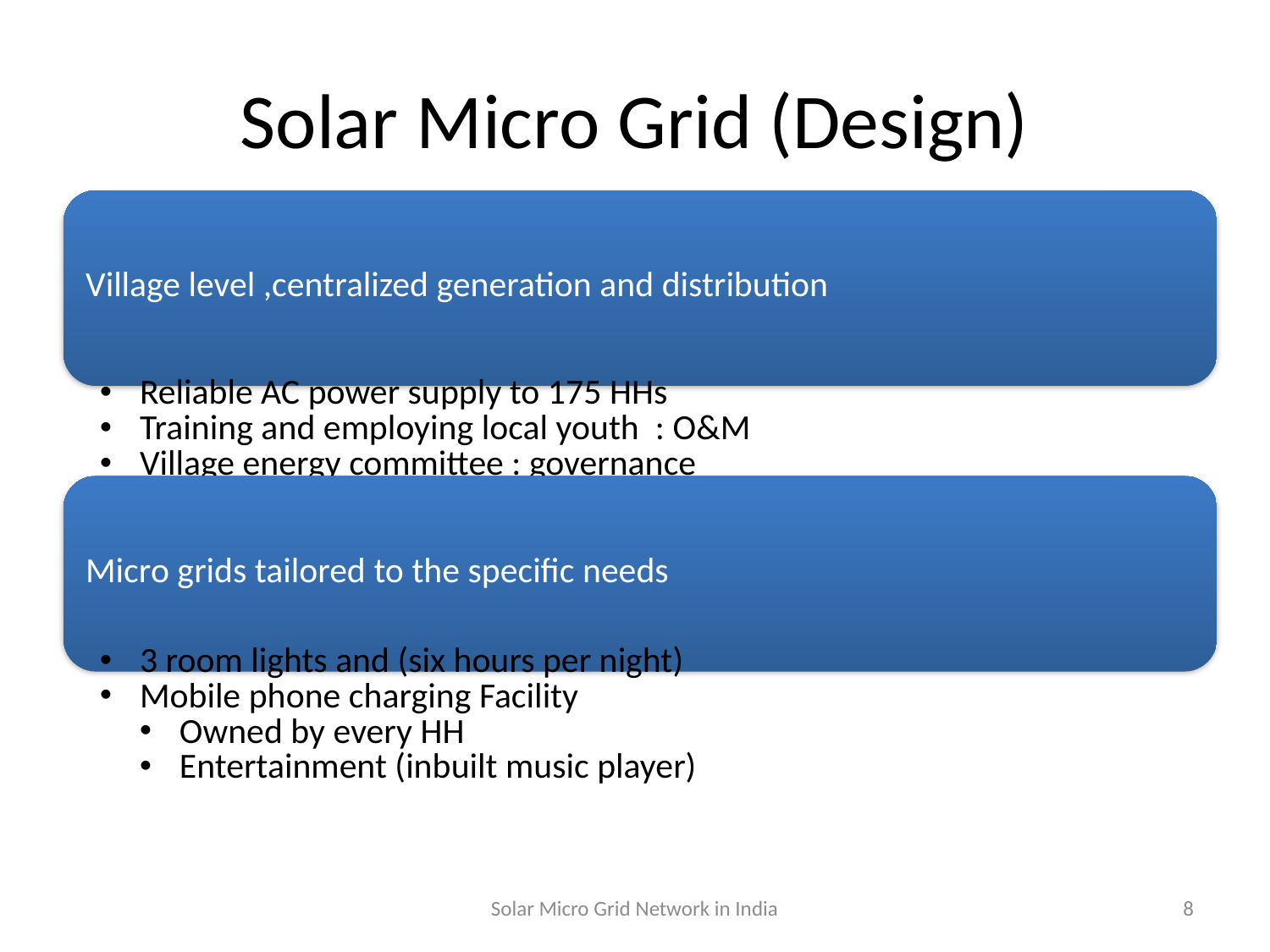

# Solar Micro Grid (Design)
Village level ,centralized generation and distribution
Training and employing local youth  : O&M
Micro grids tailored to the specific needs
Mobile phone charging Facility
Reliable AC power supply to 175 HHs
3 room lights and (six hours per night)
Entertainment (inbuilt music player)
Owned by every HH
Village energy committee : governance
Solar Micro Grid Network in India
8